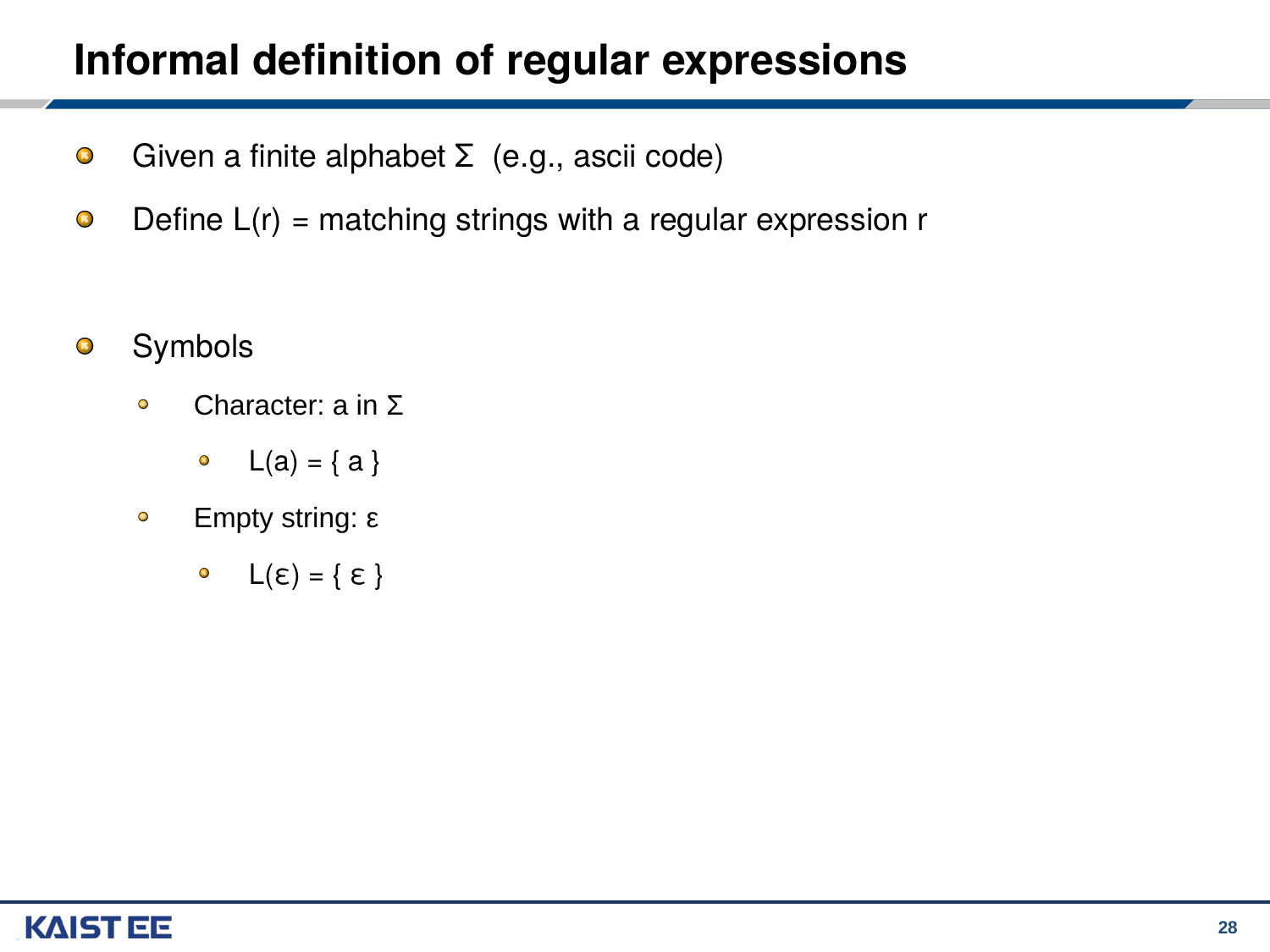

# Informal definition of regular expressions
Given a finite alphabet Σ  (e.g., ascii code)
Define L(r) = matching strings with a regular expression r

Symbols
Character: a in Σ
L(a) = { a }
Empty string: ε
L(ε) = { ε }